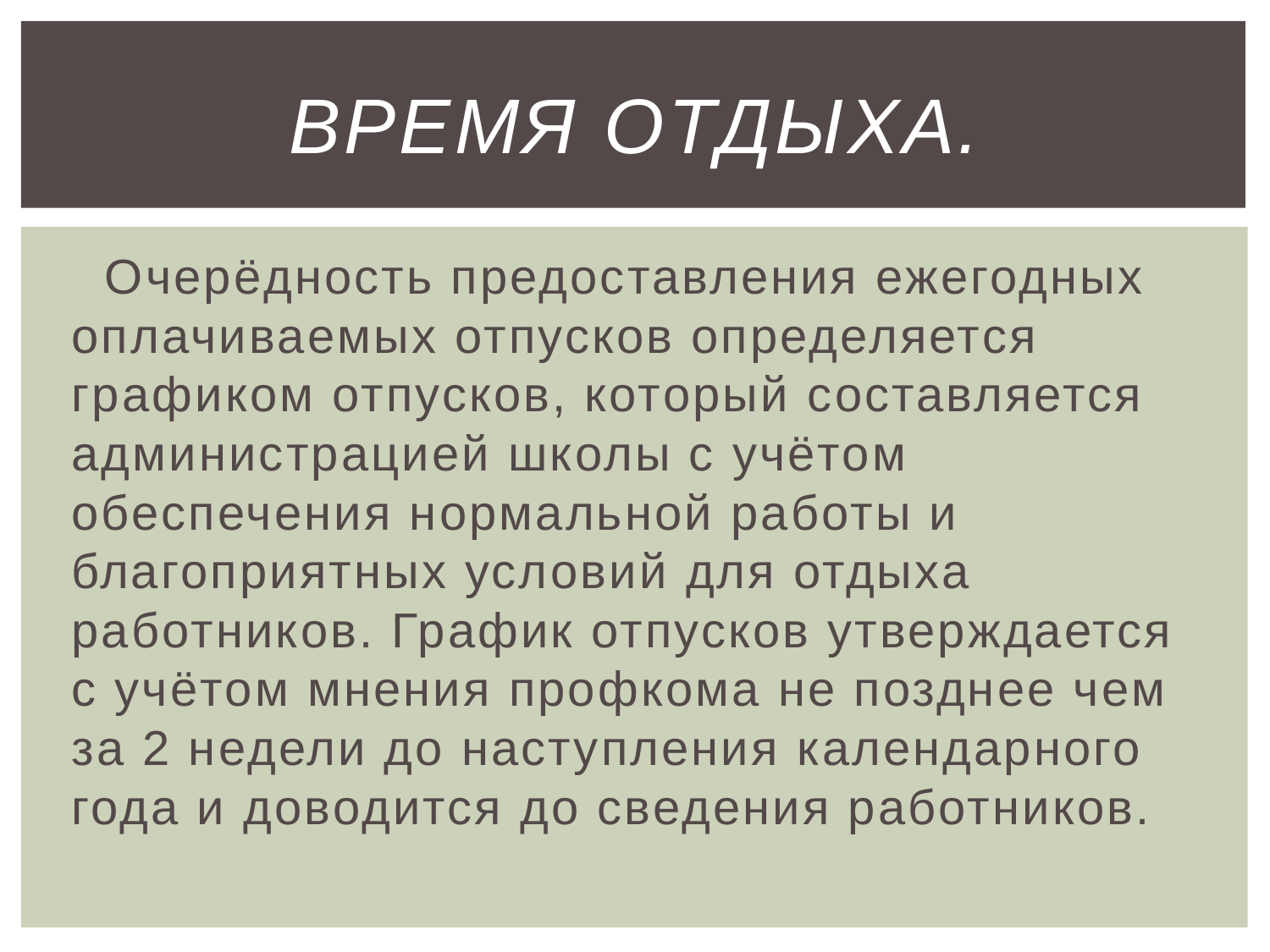

# ВРЕМЯ ОТДЫХА.
   Очерёдность предоставления ежегодных оплачиваемых отпусков определяется графиком отпусков, который составляется администрацией школы с учётом обеспечения нормальной работы и благоприятных условий для отдыха работников. График отпусков утверждается с учётом мнения профкома не позднее чем за 2 недели до наступления календарного года и доводится до сведения работников.